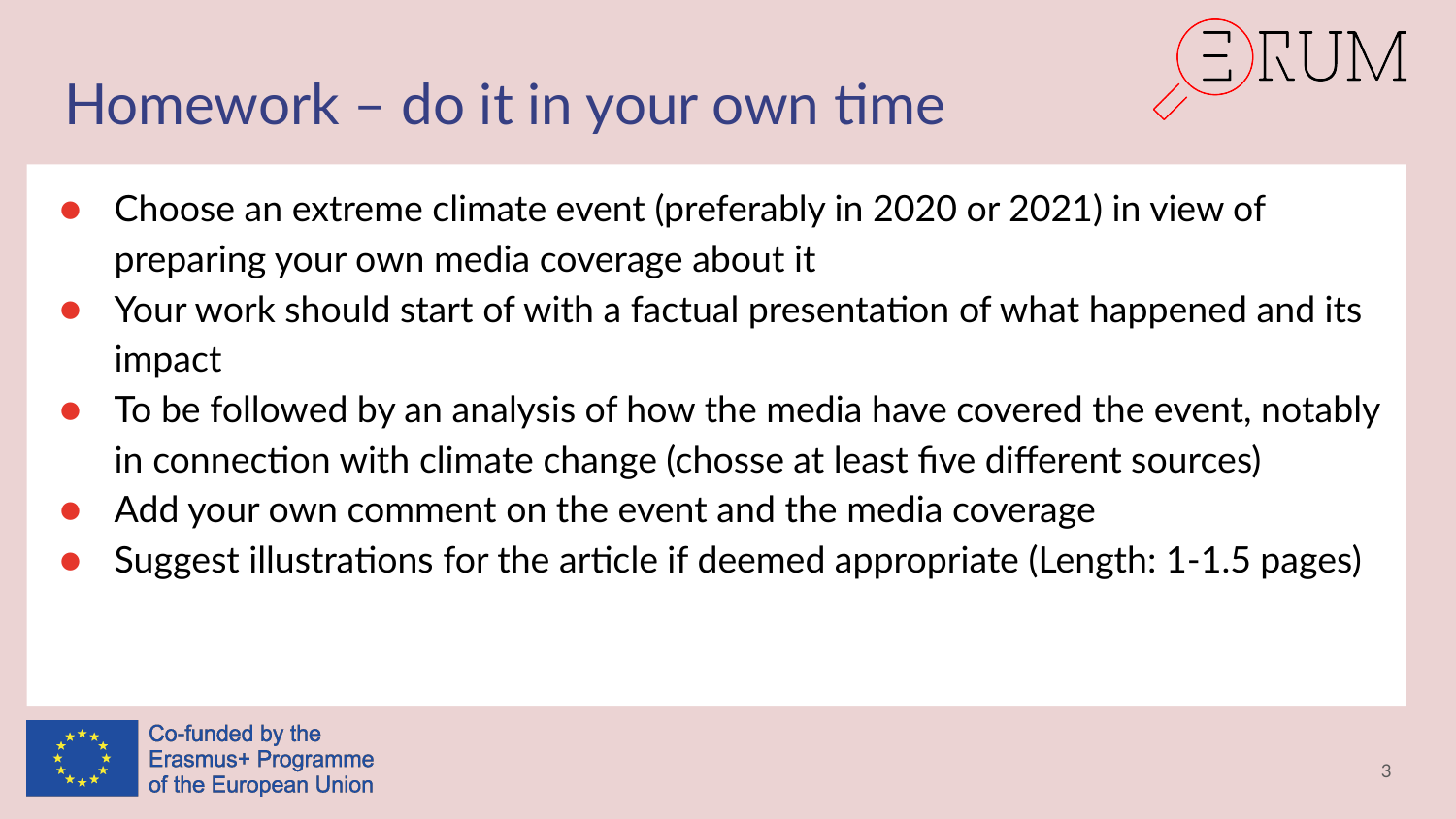

# Homework – do it in your own time
Choose an extreme climate event (preferably in 2020 or 2021) in view of preparing your own media coverage about it
Your work should start of with a factual presentation of what happened and its impact
To be followed by an analysis of how the media have covered the event, notably in connection with climate change (chosse at least five different sources)
Add your own comment on the event and the media coverage
Suggest illustrations for the article if deemed appropriate (Length: 1-1.5 pages)

3